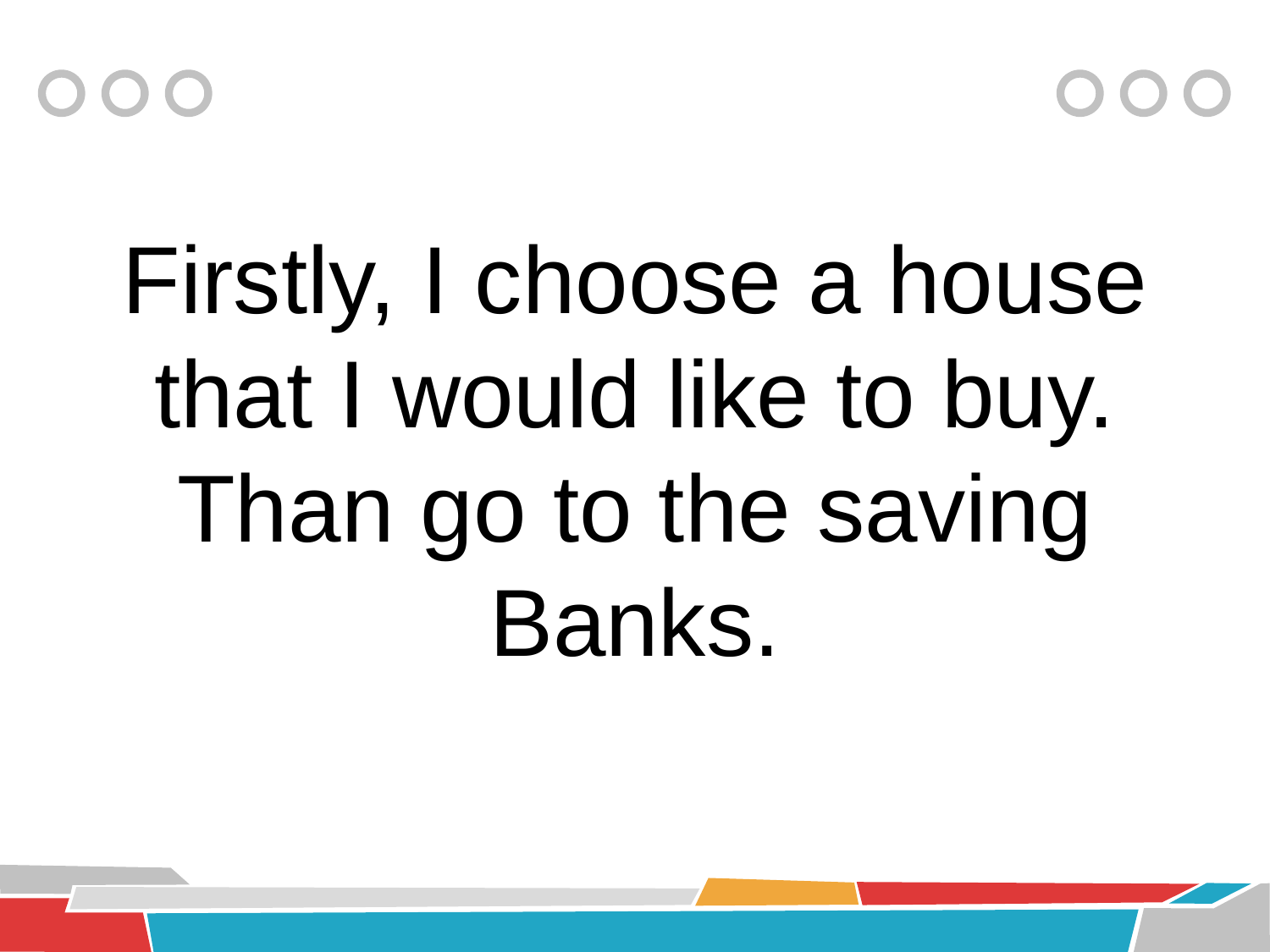

Firstly, I choose a house that I would like to buy. Than go to the saving Banks.